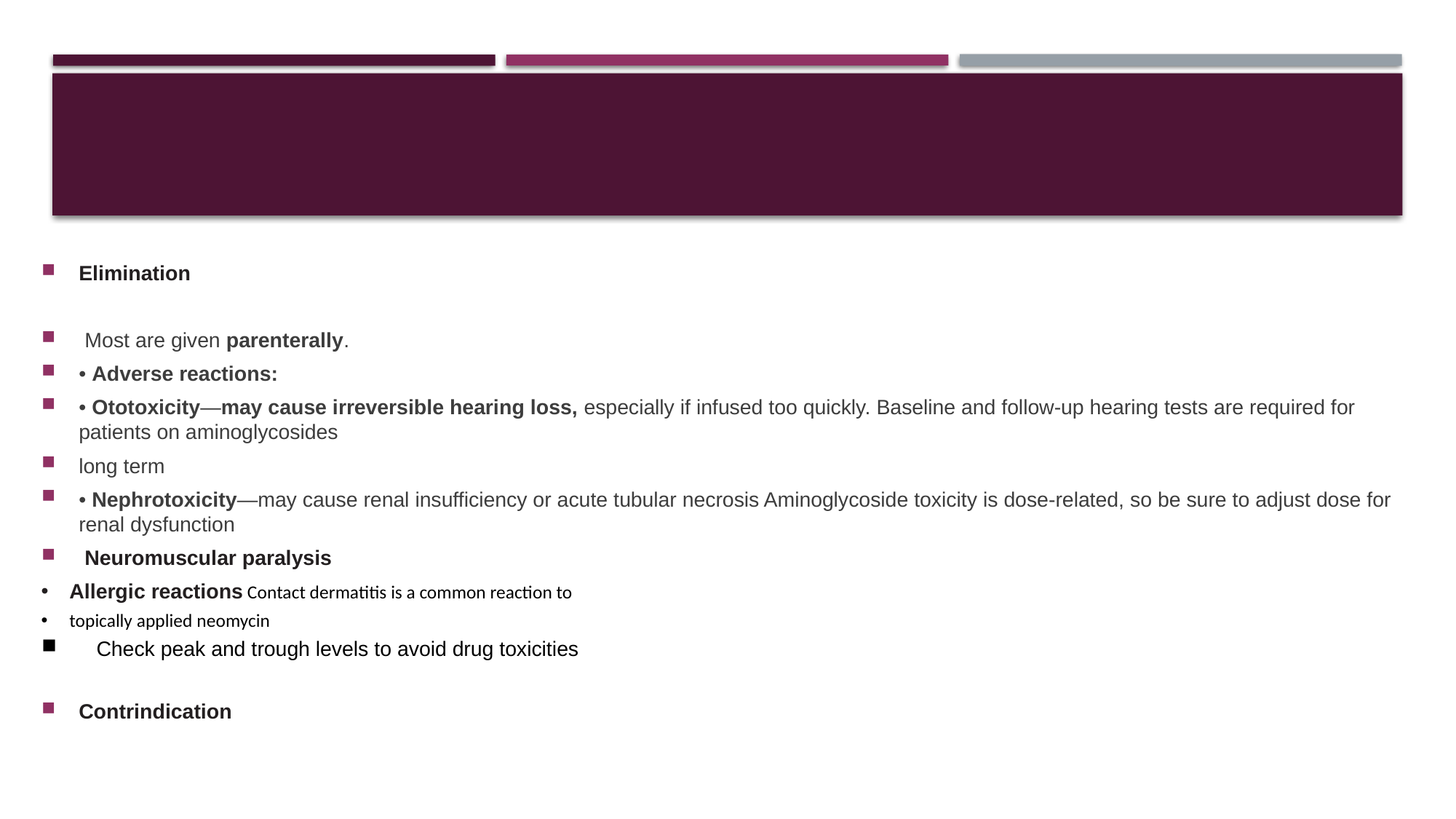

Elimination

 Most are given parenterally.
• Adverse reactions:
• Ototoxicity—may cause irreversible hearing loss, especially if infused too quickly. Baseline and follow-up hearing tests are required for patients on aminoglycosides
long term
• Nephrotoxicity—may cause renal insufficiency or acute tubular necrosis Aminoglycoside toxicity is dose-related, so be sure to adjust dose for renal dysfunction
 Neuromuscular paralysis
Allergic reactions Contact dermatitis is a common reaction to
topically applied neomycin
   Check peak and trough levels to avoid drug toxicities

Contrindication